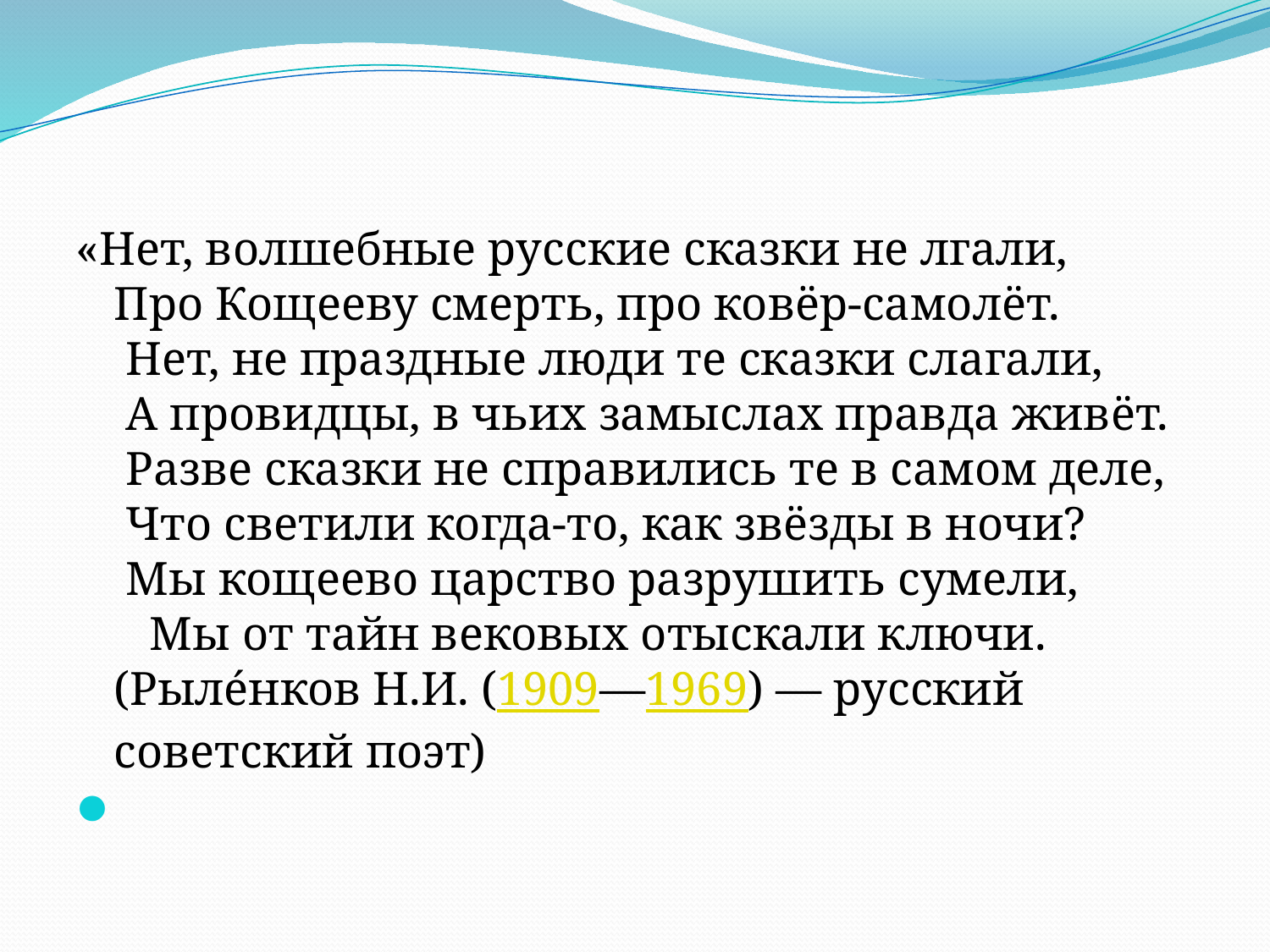

#

«Нет, волшебные русские сказки не лгали,
Про Кощееву смерть, про ковёр-самолёт.
 Нет, не праздные люди те сказки слагали,
 А провидцы, в чьих замыслах правда живёт.
 Разве сказки не справились те в самом деле,
 Что светили когда-то, как звёзды в ночи?
 Мы кощеево царство разрушить сумели,
   Мы от тайн вековых отыскали ключи.
(Рылéнков Н.И. (1909—1969) — русский советский поэт)